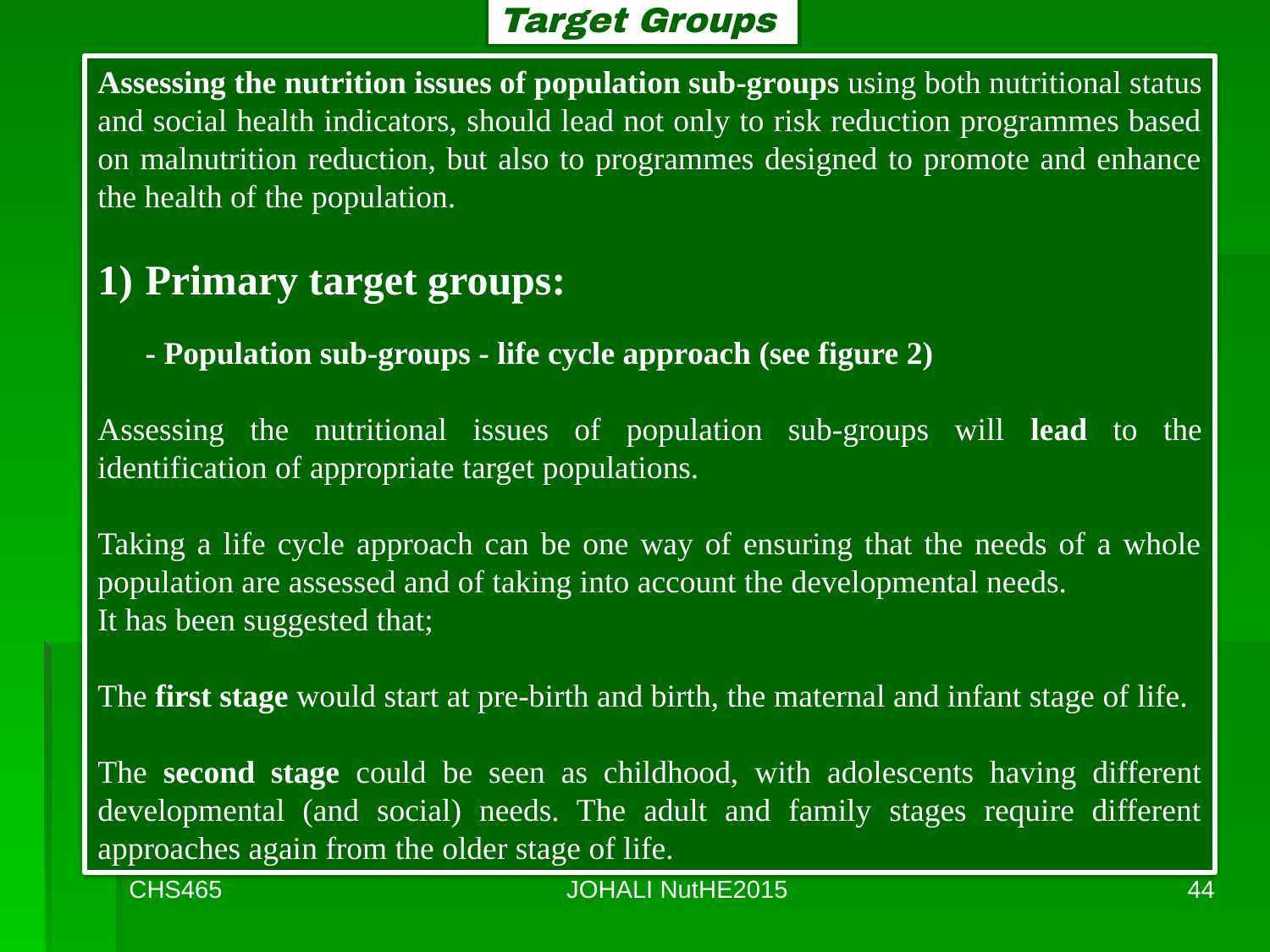

Target Groups
Assessing the nutrition issues of population sub-groups using both nutritional status and social health indicators, should lead not only to risk reduction programmes based on malnutrition reduction, but also to programmes designed to promote and enhance the health of the population.

Primary target groups:

	- Population sub-groups - life cycle approach (see figure 2)

Assessing the nutritional issues of population sub-groups will lead to the identification of appropriate target populations.

Taking a life cycle approach can be one way of ensuring that the needs of a whole population are assessed and of taking into account the developmental needs.
It has been suggested that;

The first stage would start at pre-birth and birth, the maternal and infant stage of life.

The second stage could be seen as childhood, with adolescents having different developmental (and social) needs. The adult and family stages require different approaches again from the older stage of life.
CHS465
JOHALI NutHE2015
44